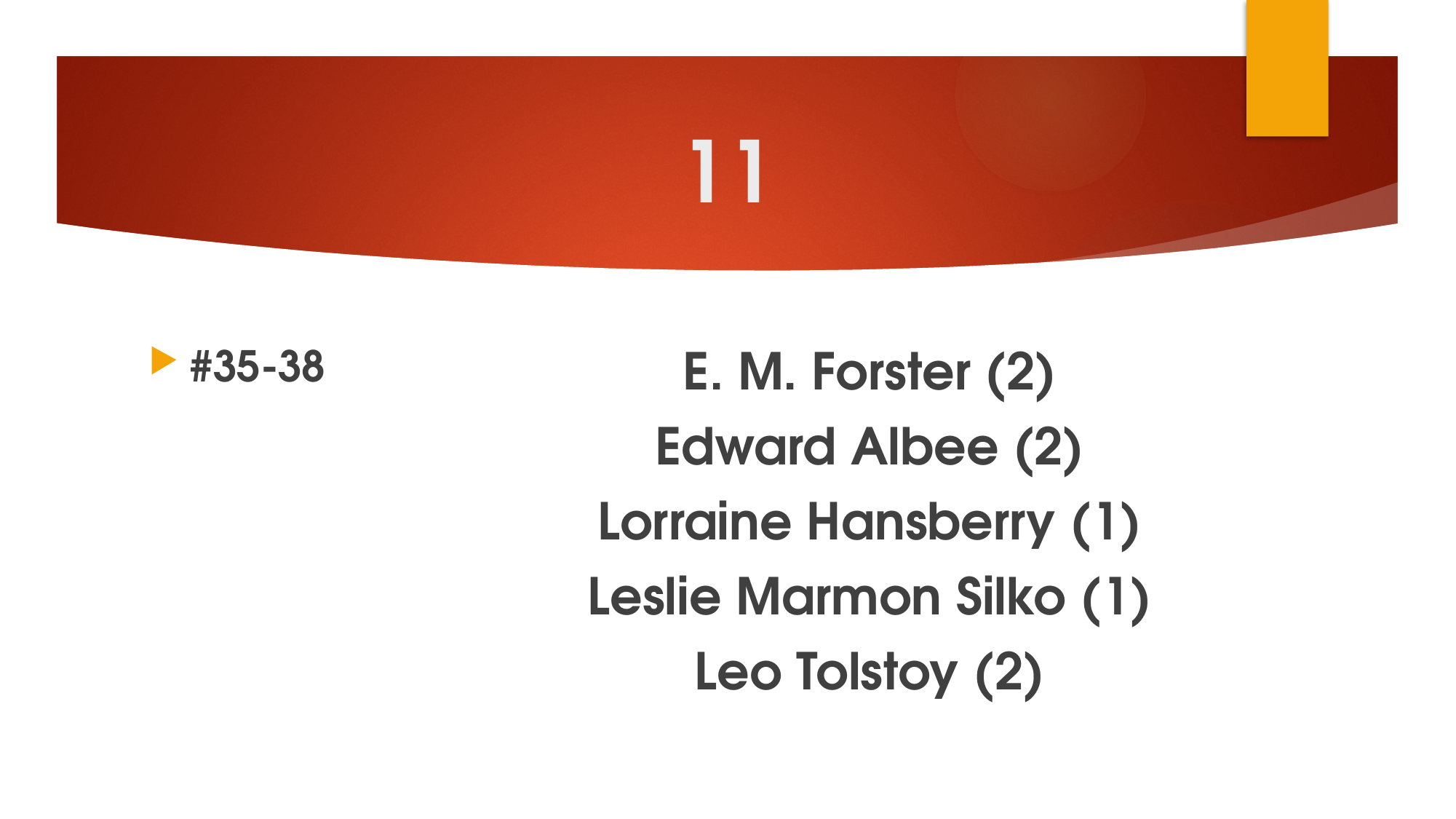

# 11
#35-38
E. M. Forster (2)
Edward Albee (2)
Lorraine Hansberry (1)
Leslie Marmon Silko (1)
Leo Tolstoy (2)